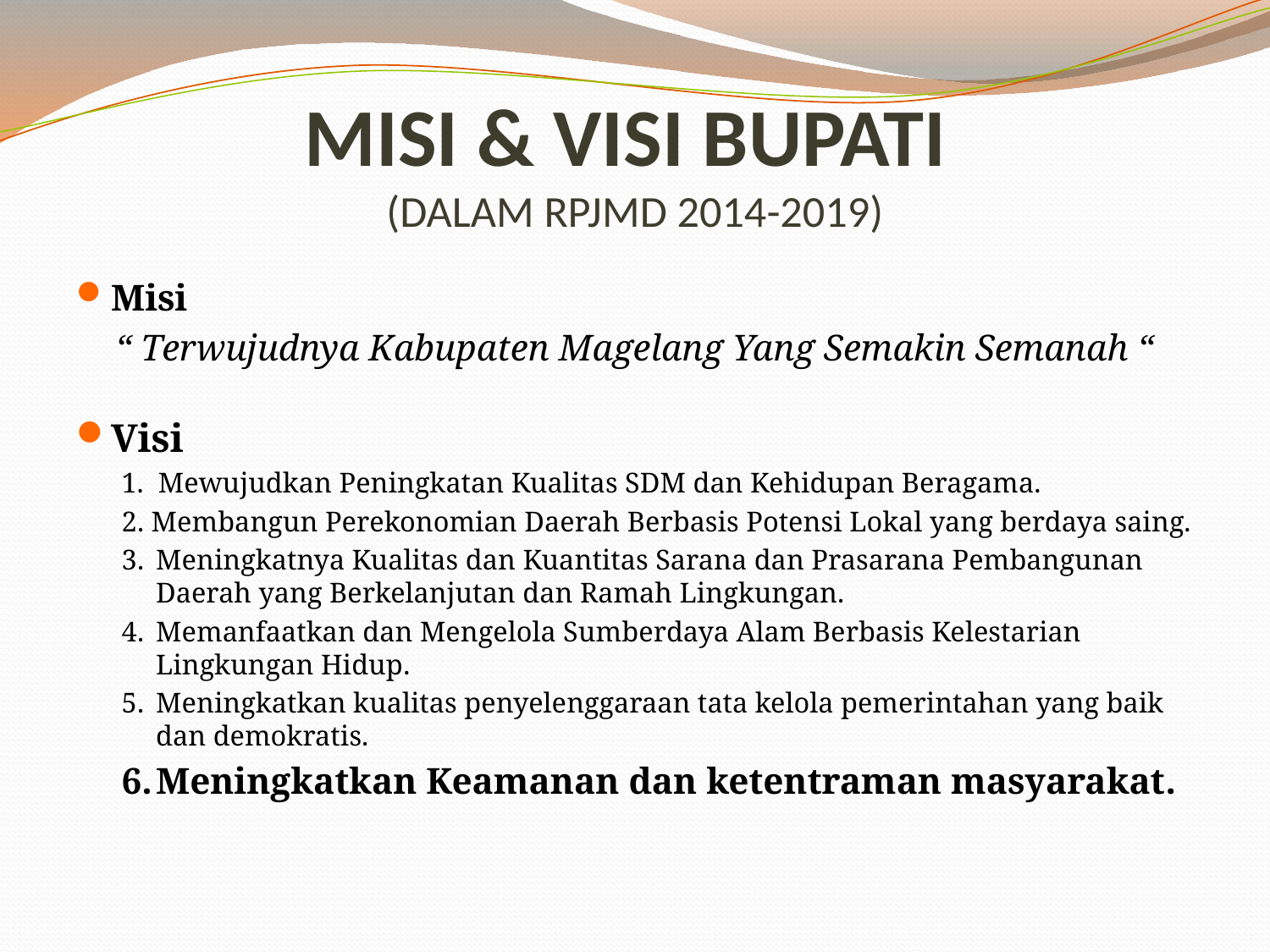

# MISI & VISI BUPATI (DALAM RPJMD 2014-2019)
Misi
“ Terwujudnya Kabupaten Magelang Yang Semakin Semanah “

Visi
1.  Mewujudkan Peningkatan Kualitas SDM dan Kehidupan Beragama.
2. Membangun Perekonomian Daerah Berbasis Potensi Lokal yang berdaya saing.
3.	Meningkatnya Kualitas dan Kuantitas Sarana dan Prasarana Pembangunan Daerah yang Berkelanjutan dan Ramah Lingkungan.
4.	Memanfaatkan dan Mengelola Sumberdaya Alam Berbasis Kelestarian Lingkungan Hidup.
5.	Meningkatkan kualitas penyelenggaraan tata kelola pemerintahan yang baik dan demokratis.
6.	Meningkatkan Keamanan dan ketentraman masyarakat.